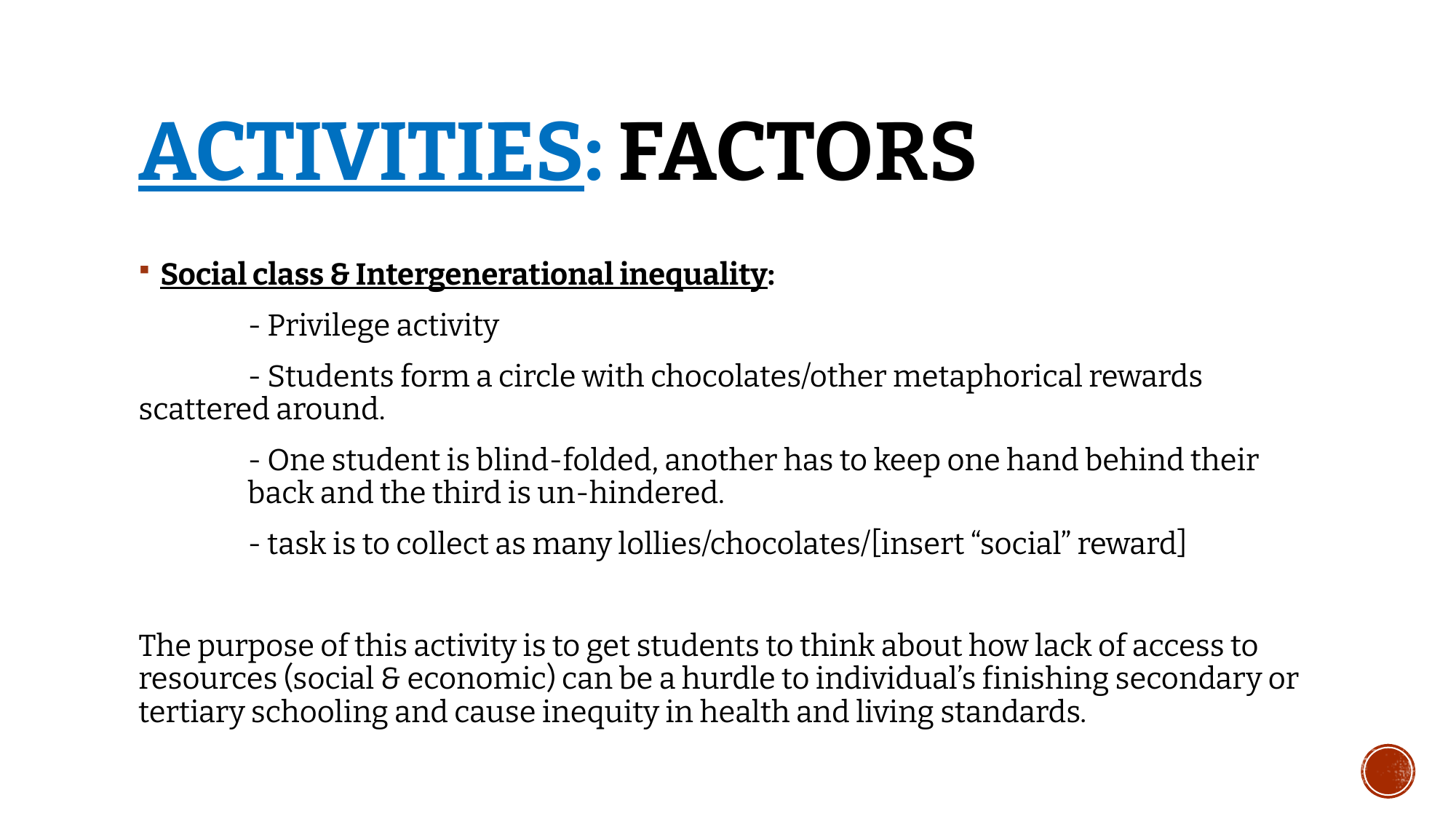

# Activities: Factors
Social class & Intergenerational inequality:
 	- Privilege activity
	- Students form a circle with chocolates/other metaphorical rewards 	scattered around.
	- One student is blind-folded, another has to keep one hand behind their 	back and the third is un-hindered.
	- task is to collect as many lollies/chocolates/[insert “social” reward]

The purpose of this activity is to get students to think about how lack of access to resources (social & economic) can be a hurdle to individual’s finishing secondary or tertiary schooling and cause inequity in health and living standards.